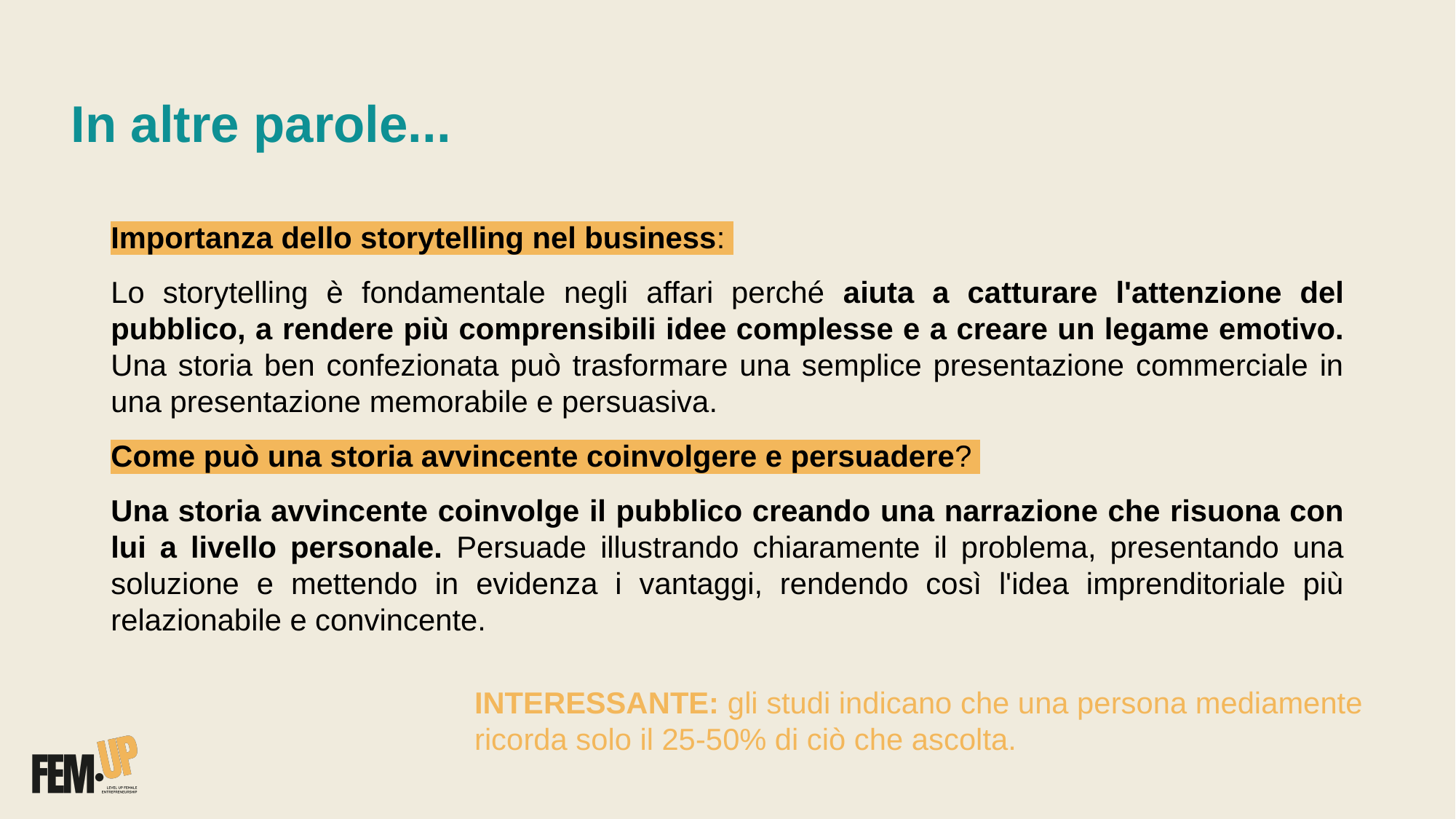

# In altre parole...

Importanza dello storytelling nel business:
Lo storytelling è fondamentale negli affari perché aiuta a catturare l'attenzione del pubblico, a rendere più comprensibili idee complesse e a creare un legame emotivo. Una storia ben confezionata può trasformare una semplice presentazione commerciale in una presentazione memorabile e persuasiva.
Come può una storia avvincente coinvolgere e persuadere?
Una storia avvincente coinvolge il pubblico creando una narrazione che risuona con lui a livello personale. Persuade illustrando chiaramente il problema, presentando una soluzione e mettendo in evidenza i vantaggi, rendendo così l'idea imprenditoriale più relazionabile e convincente.
INTERESSANTE: gli studi indicano che una persona mediamente ricorda solo il 25-50% di ciò che ascolta.